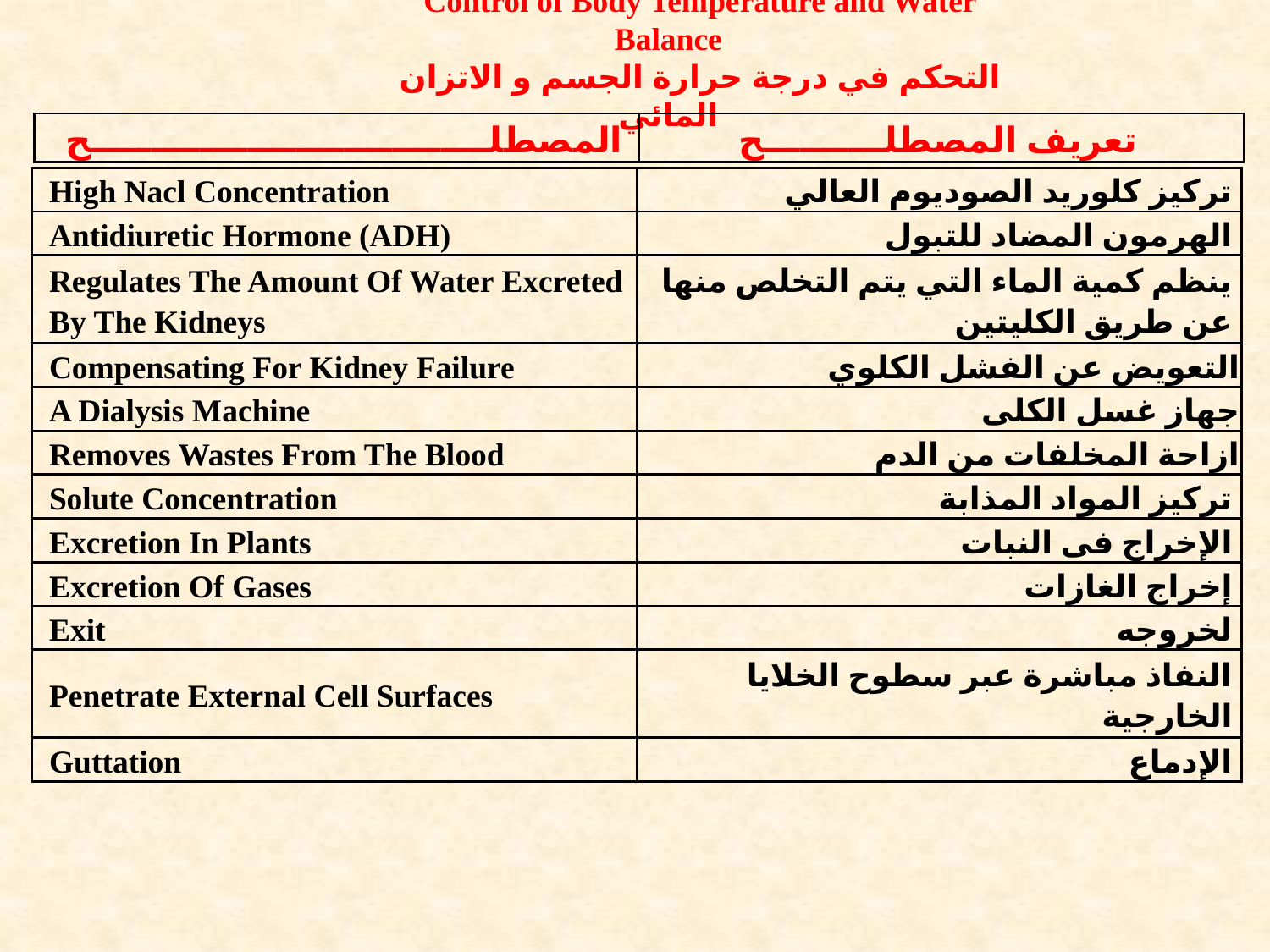

Control of Body Temperature and Water Balance
التحكم في درجة حرارة الجسم و الاتزان المائي
| المصطلـــــــــــــــــــــــــــــــــح | تعريف المصطلــــــــــح |
| --- | --- |
| High Nacl Concentration | تركيز كلوريد الصوديوم العالي |
| --- | --- |
| Antidiuretic Hormone (ADH) | الهرمون المضاد للتبول |
| Regulates The Amount Of Water Excreted By The Kidneys | ينظم كمية الماء التي يتم التخلص منها عن طريق الكليتين |
| Compensating For Kidney Failure | التعويض عن الفشل الكلوي |
| A Dialysis Machine | جهاز غسل الكلى |
| Removes Wastes From The Blood | ازاحة المخلفات من الدم |
| Solute Concentration | تركيز المواد المذابة |
| Excretion In Plants | الإخراج فى النبات |
| Excretion Of Gases | إخراج الغازات |
| Exit | لخروجه |
| Penetrate External Cell Surfaces | النفاذ مباشرة عبر سطوح الخلايا الخارجية |
| Guttation | الإدماع |